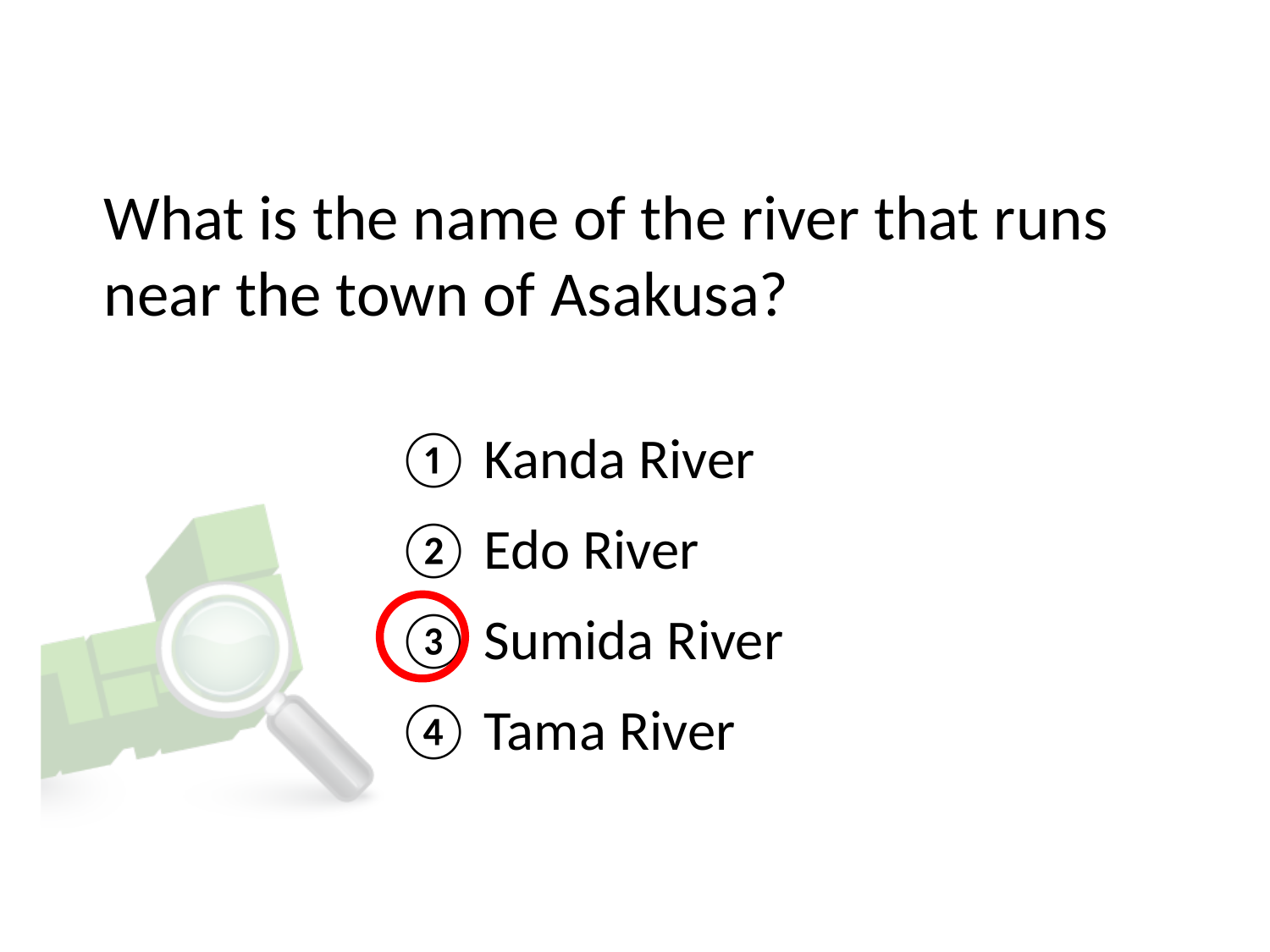

# What is the name of the river that runs near the town of Asakusa?
① Kanda River
② Edo River
③ Sumida River
④ Tama River